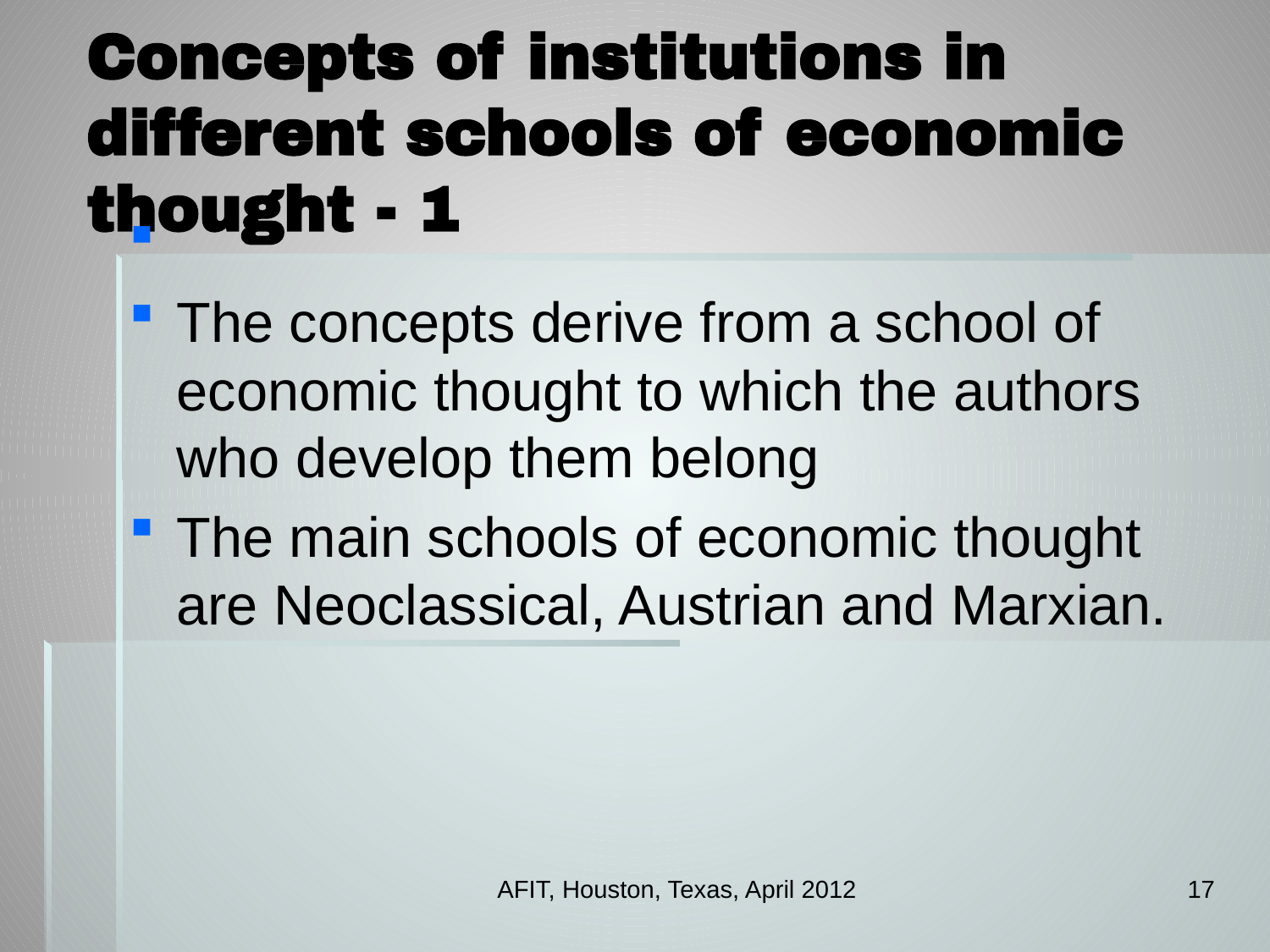

# Concepts of institutions in    different schools of economic thought - 1

The concepts derive from a school of economic thought to which the authors who develop them belong
The main schools of economic thought are Neoclassical, Austrian and Marxian.

AFIT, Houston, Texas, April 2012
17